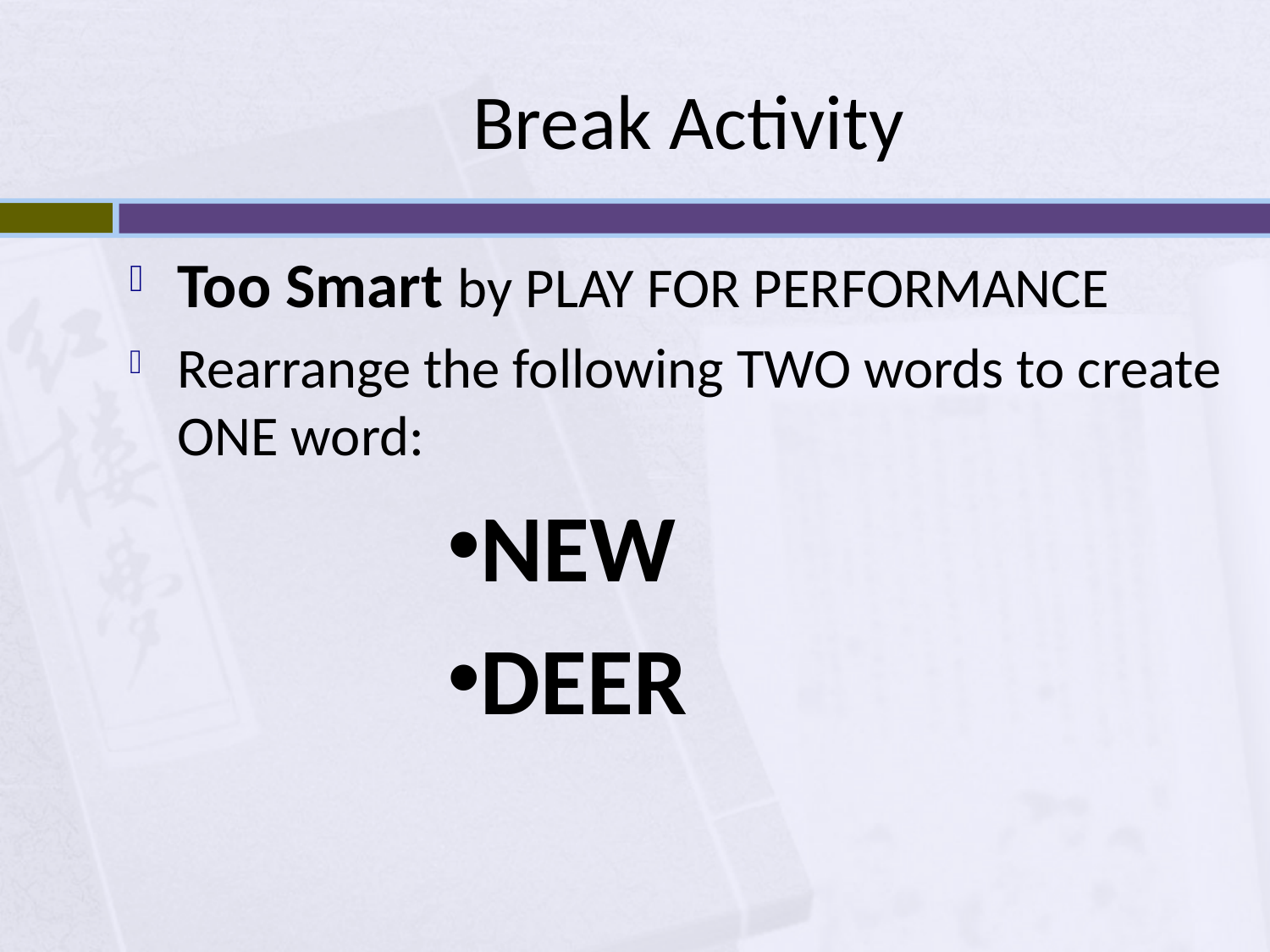

# Break Activity
Too Smart by PLAY FOR PERFORMANCE
Rearrange the following TWO words to create ONE word:
NEW
DEER